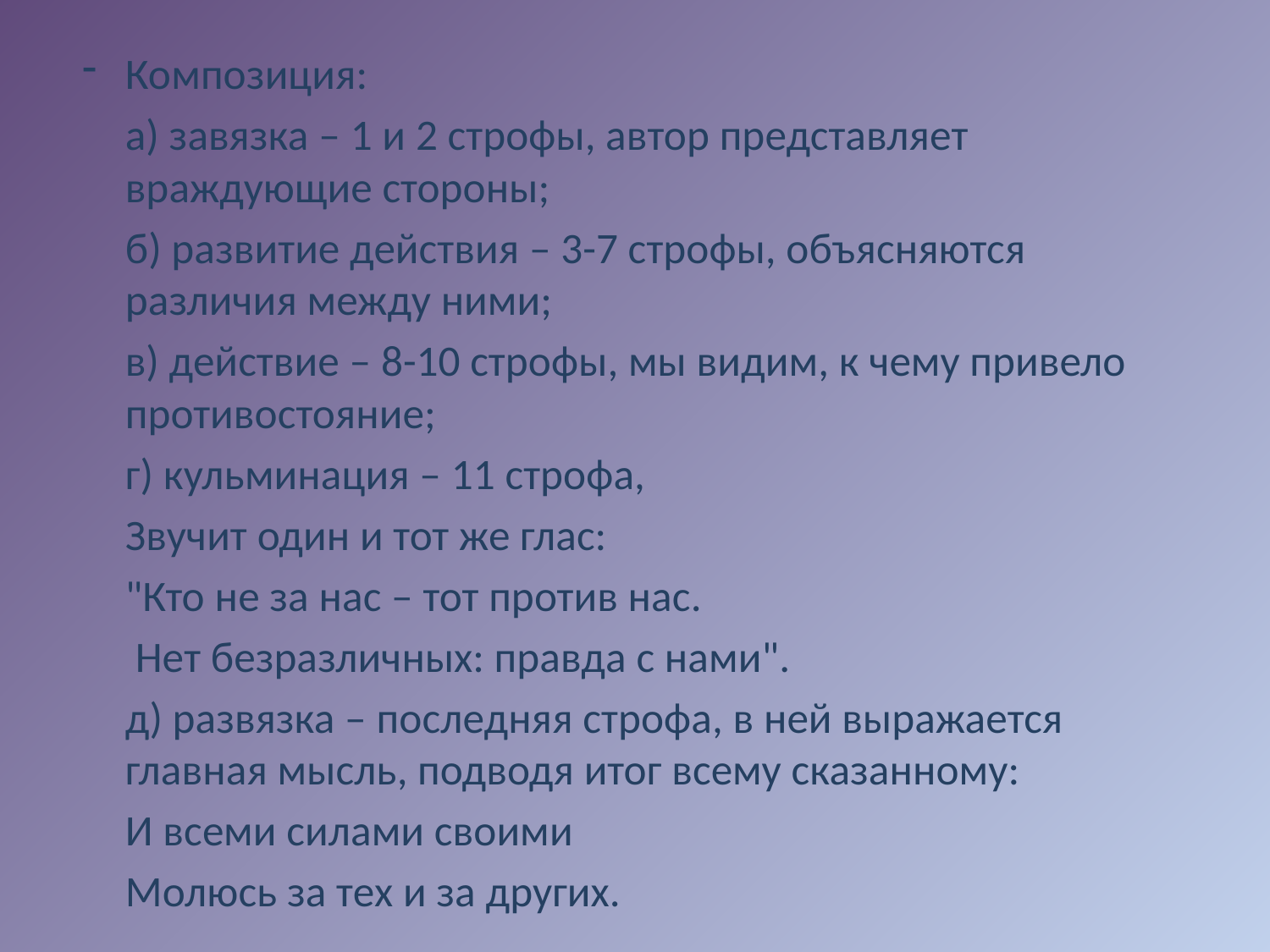

#
Композиция:
		а) завязка – 1 и 2 строфы, автор представляет враждующие стороны;
		б) развитие действия – 3-7 строфы, объясняются различия между ними;
		в) действие – 8-10 строфы, мы видим, к чему привело противостояние;
		г) кульминация – 11 строфа,
			Звучит один и тот же глас:
			"Кто не за нас – тот против нас.
			 Нет безразличных: правда с нами".
		д) развязка – последняя строфа, в ней выражается главная мысль, подводя итог всему сказанному:
			И всеми силами своими
			Молюсь за тех и за других.